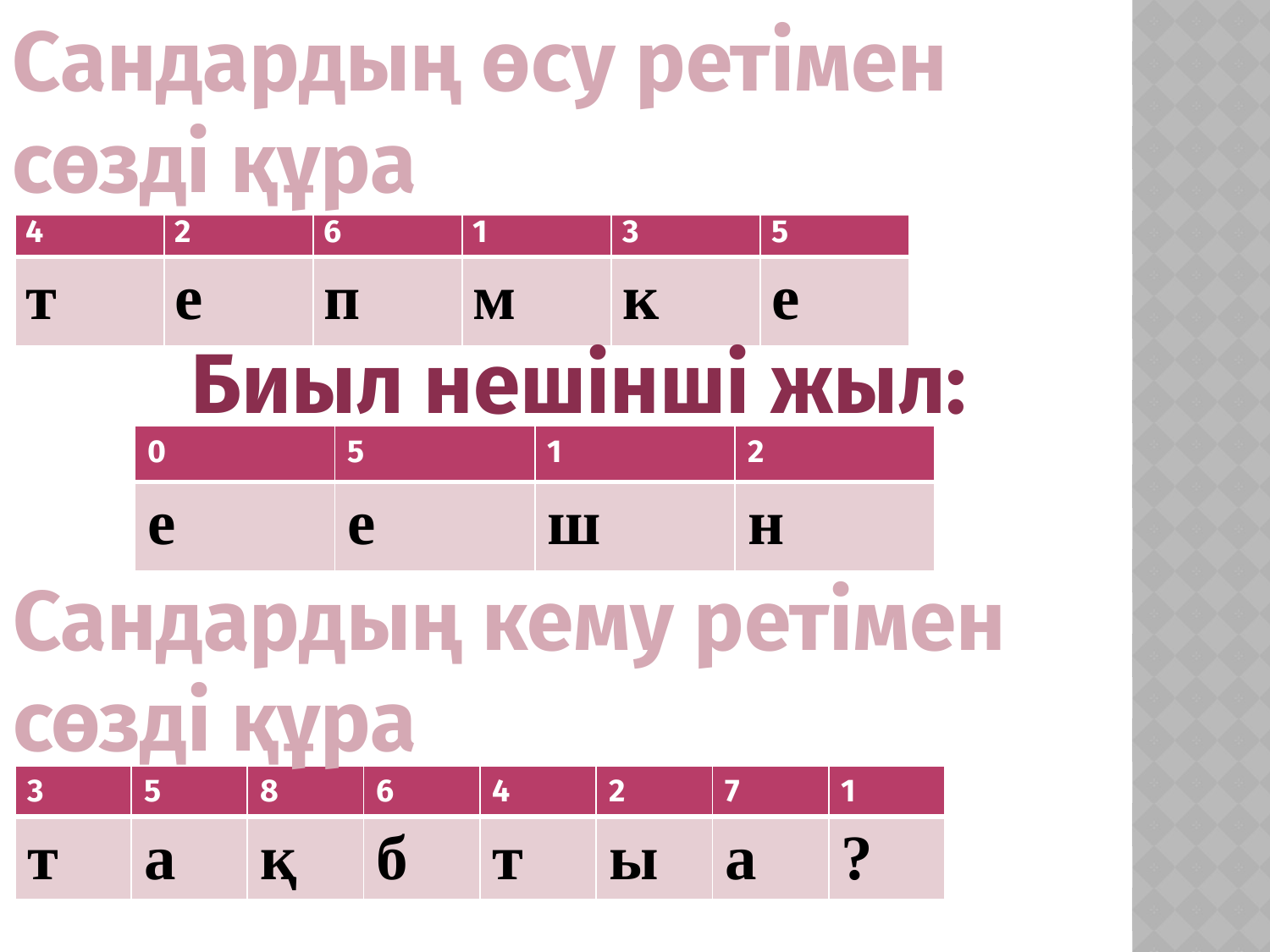

Сандардың өсу ретімен сөзді құра
| 4 | 2 | 6 | 1 | 3 | 5 |
| --- | --- | --- | --- | --- | --- |
| т | е | п | м | к | е |
       Биыл нешінші жыл:

Сандардың кему ретімен
сөзді құра
| 0 | 5 | 1 | 2 |
| --- | --- | --- | --- |
| е | е | ш | н |
| 3 | 5 | 8 | 6 | 4 | 2 | 7 | 1 |
| --- | --- | --- | --- | --- | --- | --- | --- |
| т | а | қ | б | т | ы | а | ? |